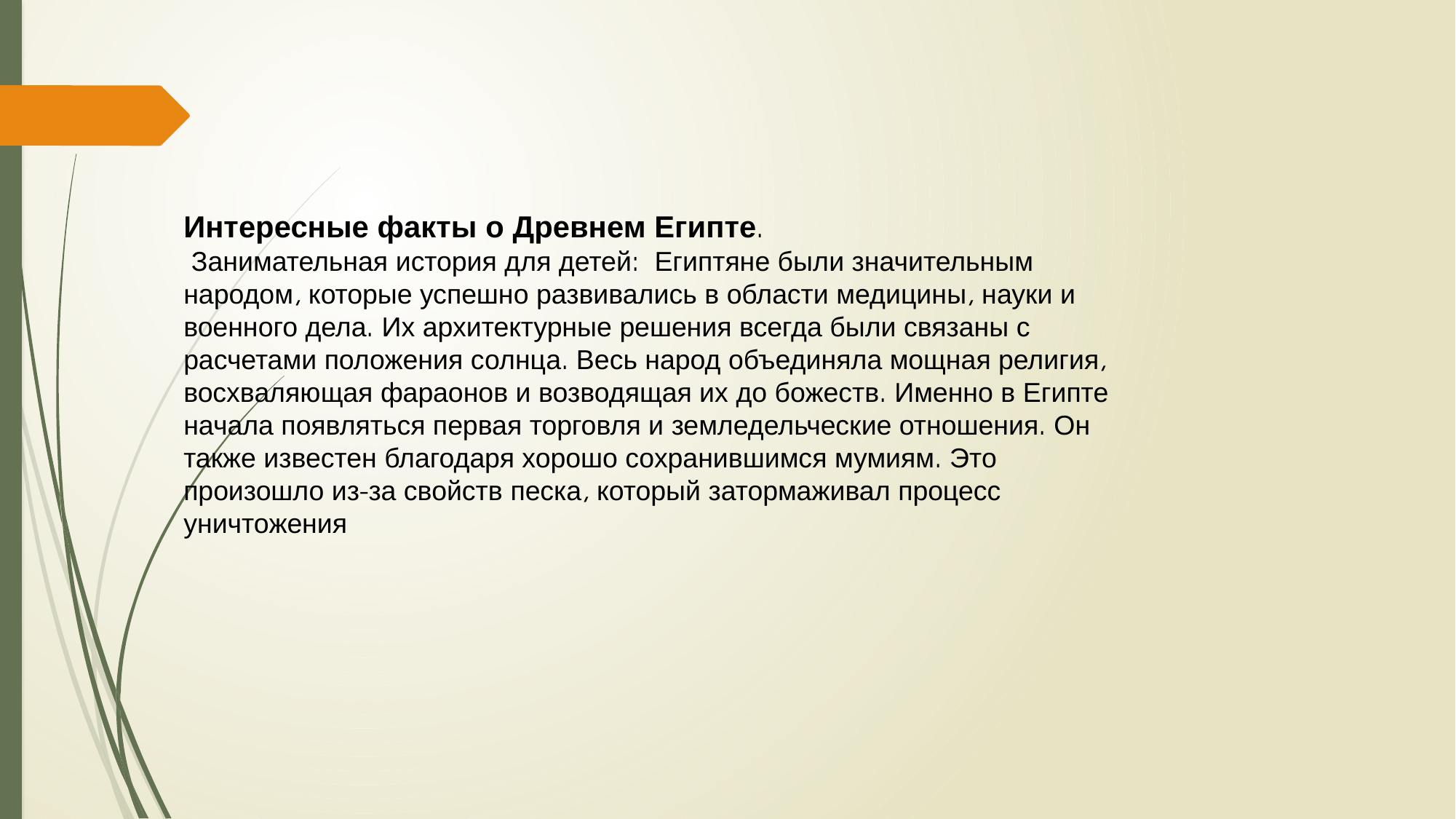

Интересные факты о Древнем Египте.
 Занимательная история для детей:  Египтяне были значительным народом, которые успешно развивались в области медицины, науки и военного дела. Их архитектурные решения всегда были связаны с расчетами положения солнца. Весь народ объединяла мощная религия, восхваляющая фараонов и возводящая их до божеств. Именно в Египте начала появляться первая торговля и земледельческие отношения. Он также известен благодаря хорошо сохранившимся мумиям. Это произошло из-за свойств песка, который затормаживал процесс уничтожения